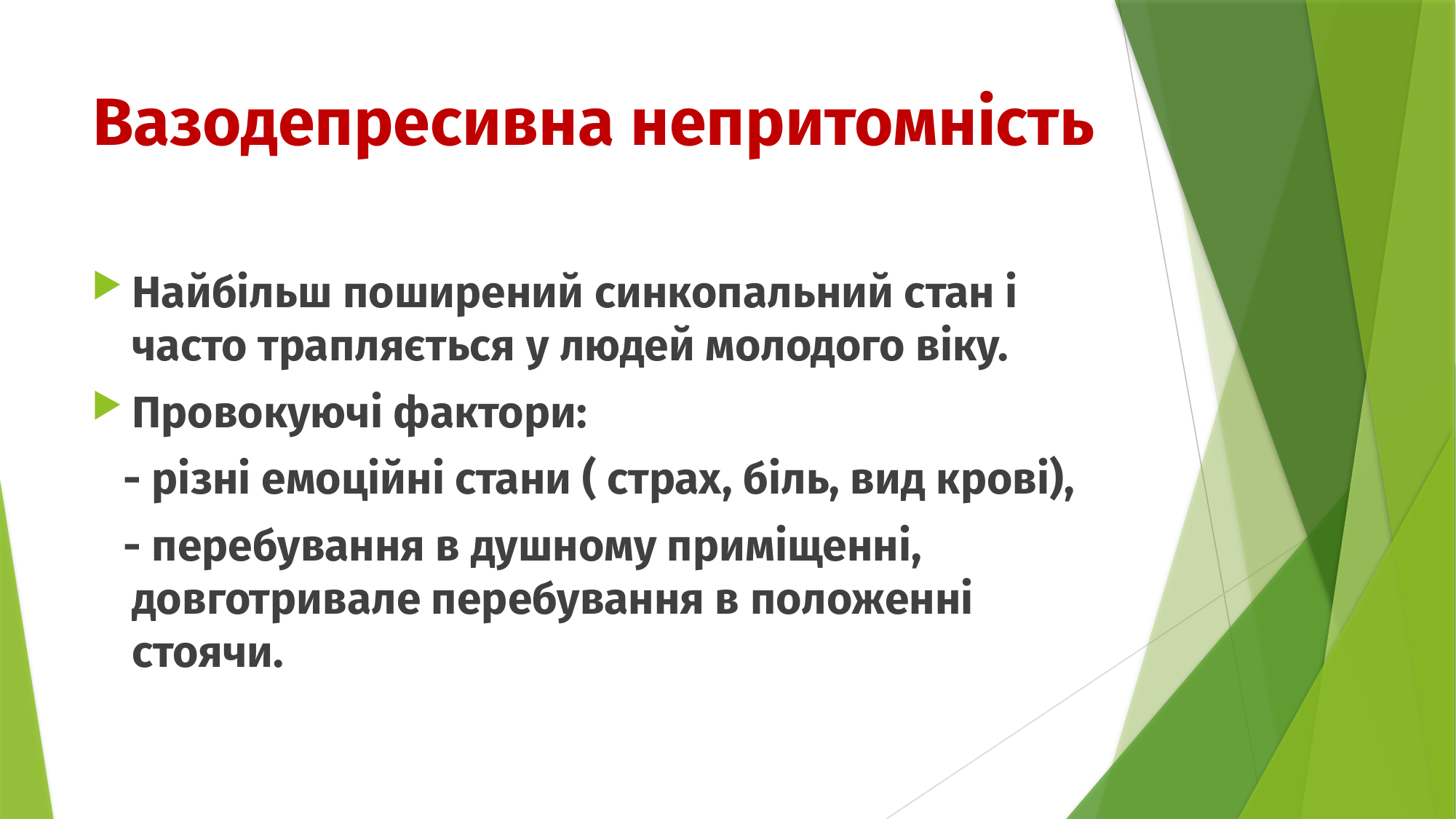

# Вазодепресивна непритомність
Найбільш поширений синкопальний стан і часто трапляється у людей молодого віку.
Провокуючі фактори:
   - різні емоційні стани ( страх, біль, вид крові),
   - перебування в душному приміщенні, довготривале перебування в положенні стоячи.